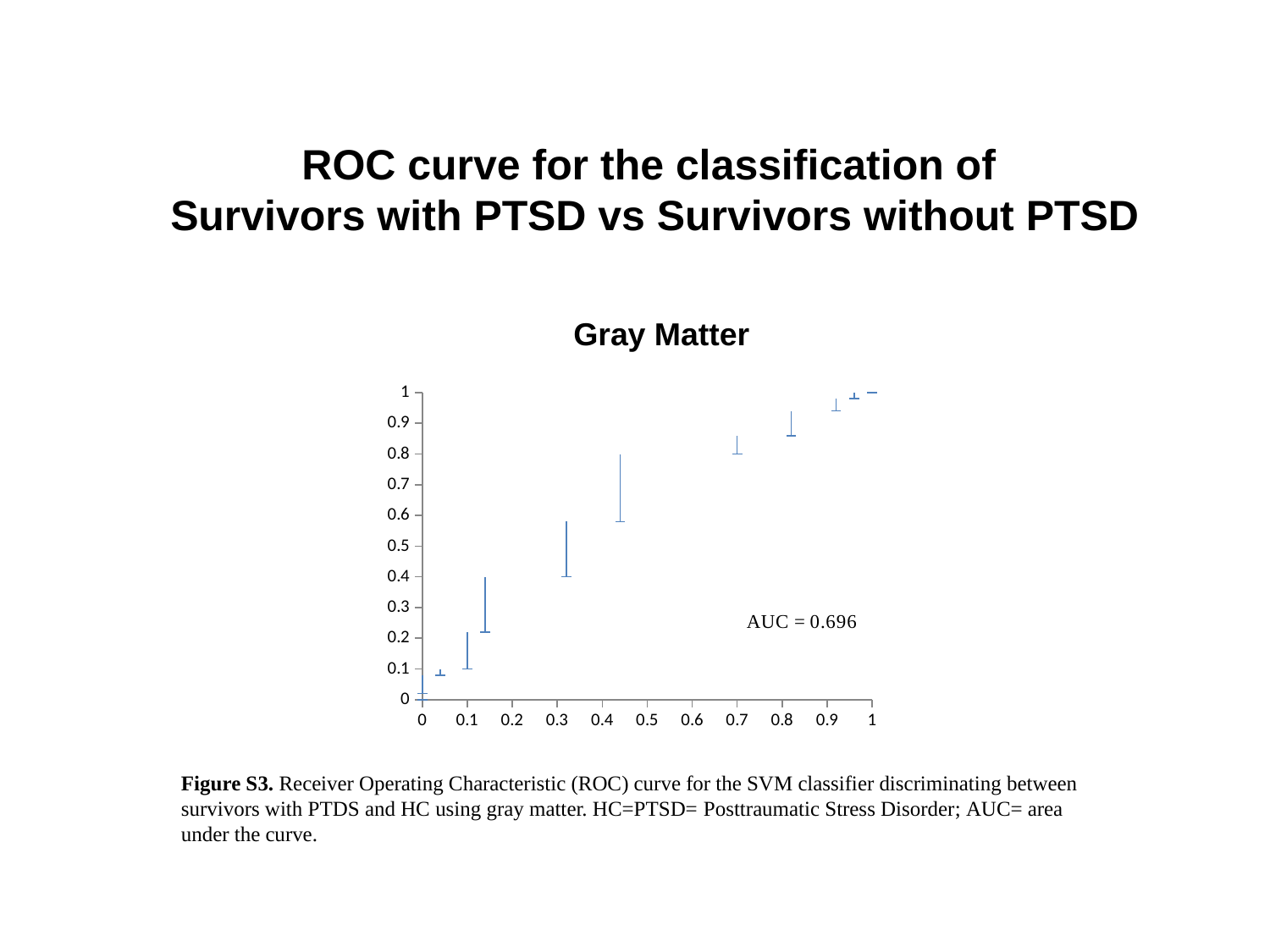

# ROC curve for the classification of Survivors with PTSD vs Survivors without PTSD
Gray Matter

### Chart

| Category |  |
|---|---|
Figure S3. Receiver Operating Characteristic (ROC) curve for the SVM classifier discriminating between survivors with PTDS and HC using gray matter. HC=PTSD= Posttraumatic Stress Disorder; AUC= area under the curve.